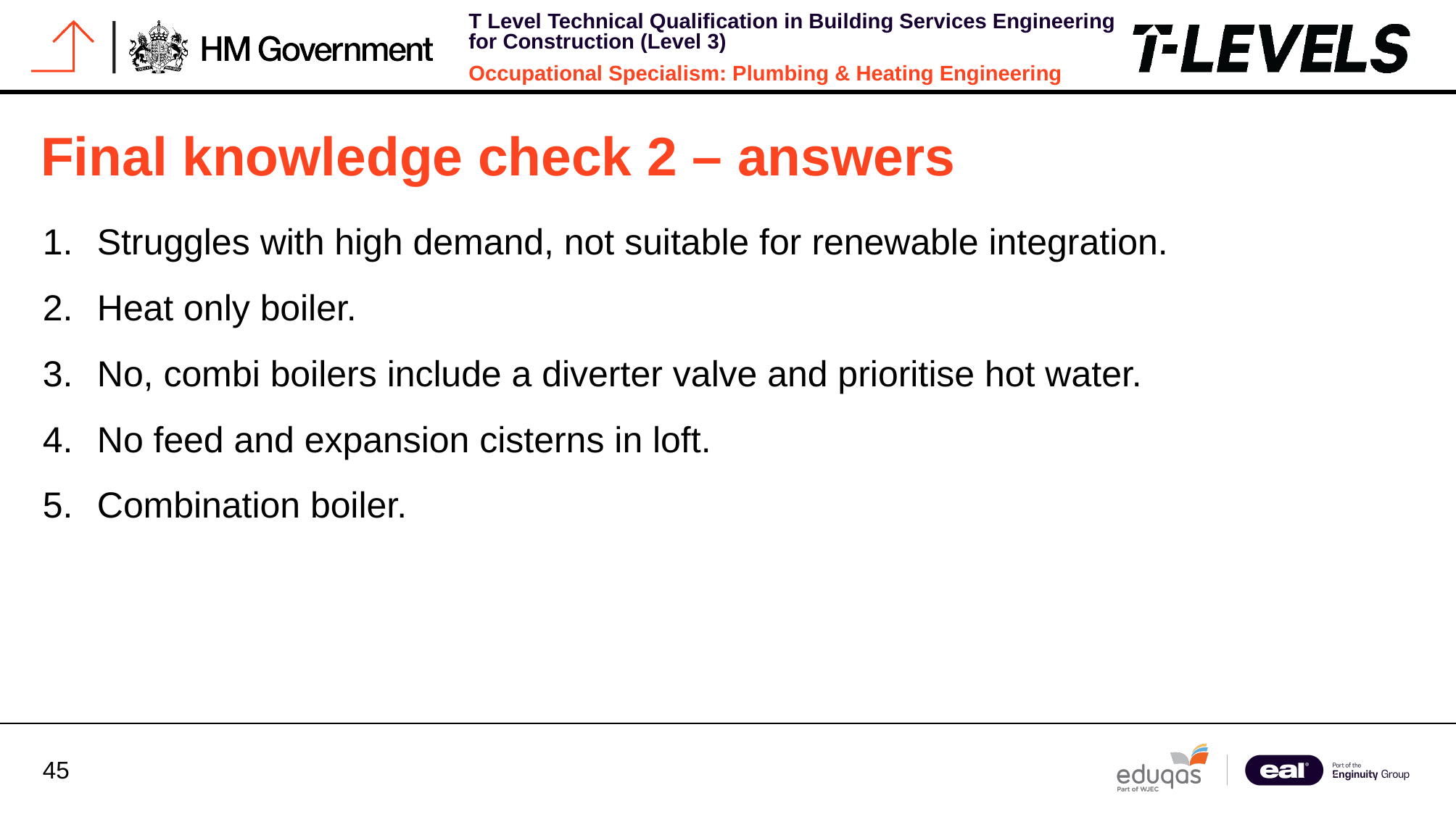

# Final knowledge check 2 – answers
Struggles with high demand, not suitable for renewable integration.
Heat only boiler.
No, combi boilers include a diverter valve and prioritise hot water.
No feed and expansion cisterns in loft.
Combination boiler.